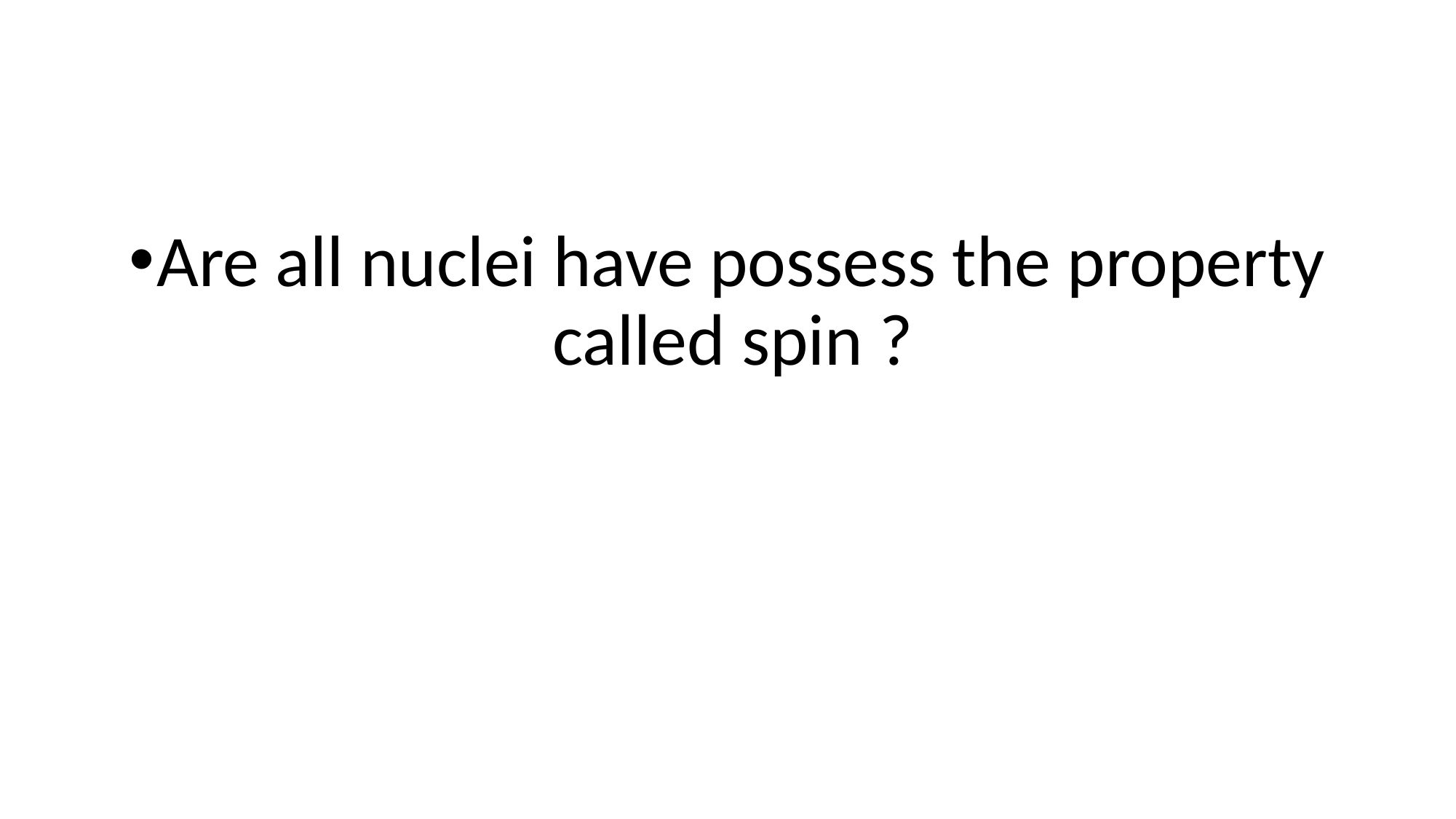

Are all nuclei have possess the property called spin ?